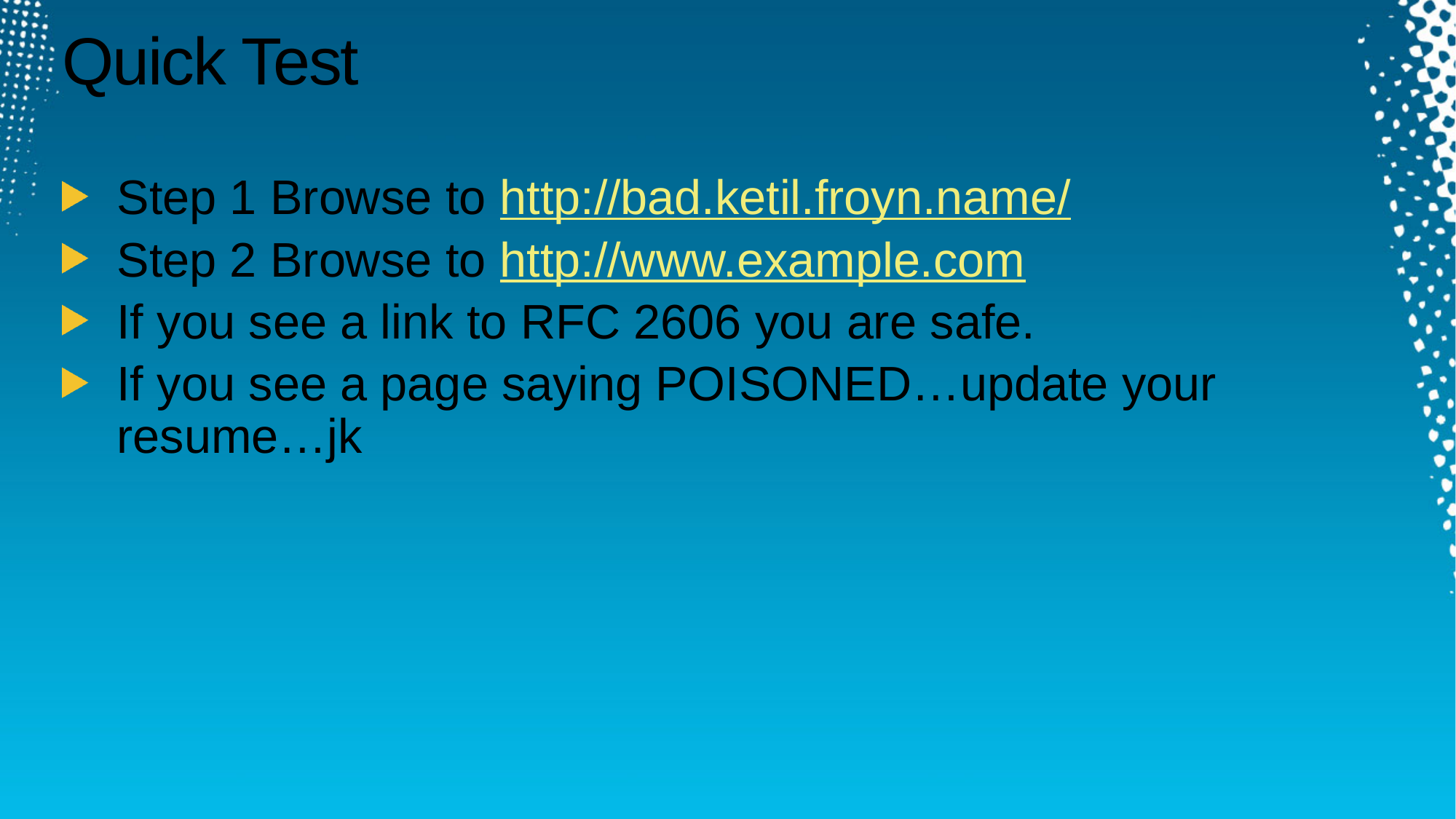

# Quick Test
Step 1 Browse to http://bad.ketil.froyn.name/
Step 2 Browse to http://www.example.com
If you see a link to RFC 2606 you are safe.
If you see a page saying POISONED…update your resume…jk